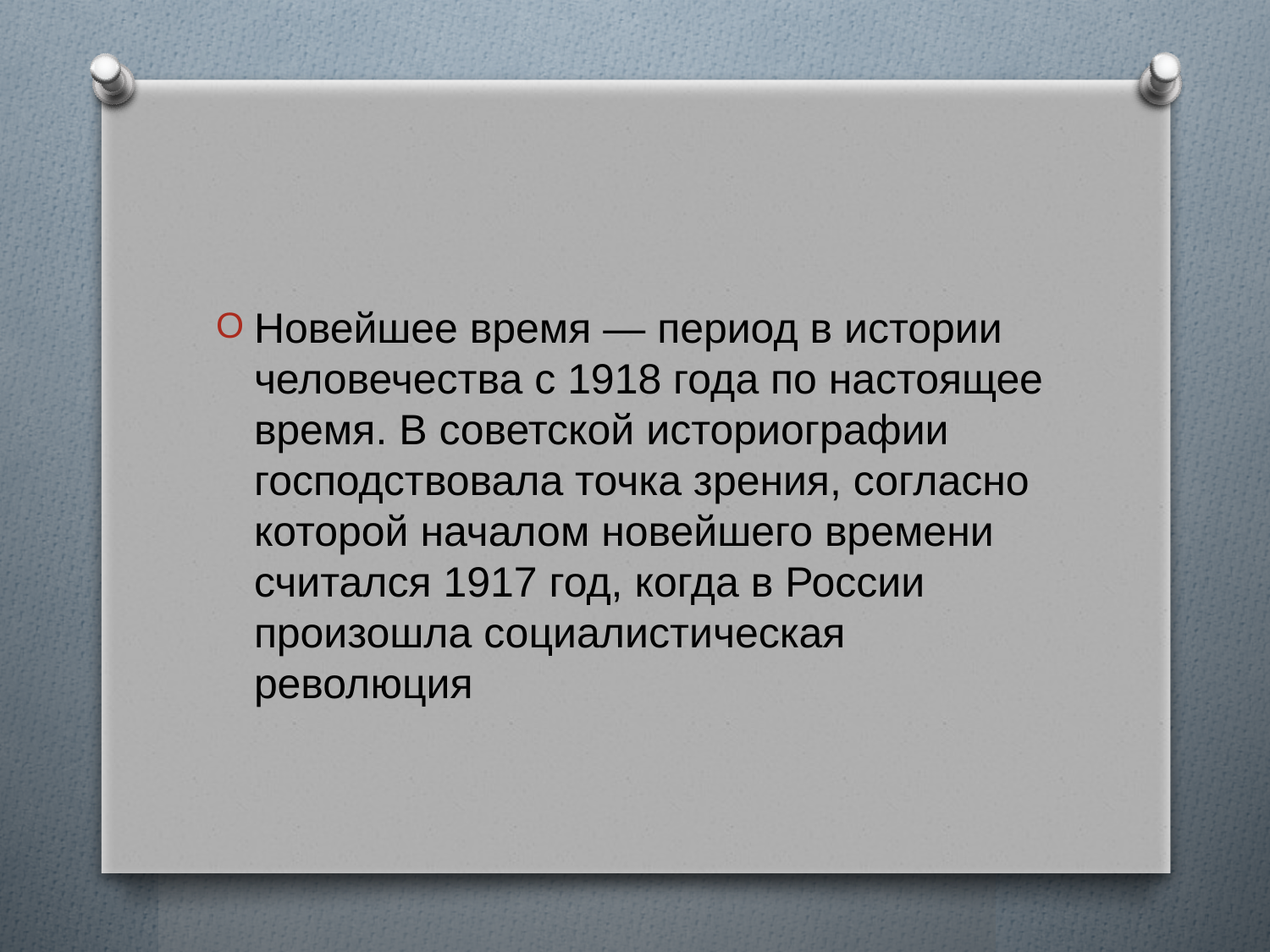

#
Новейшее время — период в истории человечества с 1918 года по настоящее время. В советской историографии господствовала точка зрения, согласно которой началом новейшего времени считался 1917 год, когда в России произошла социалистическая революция